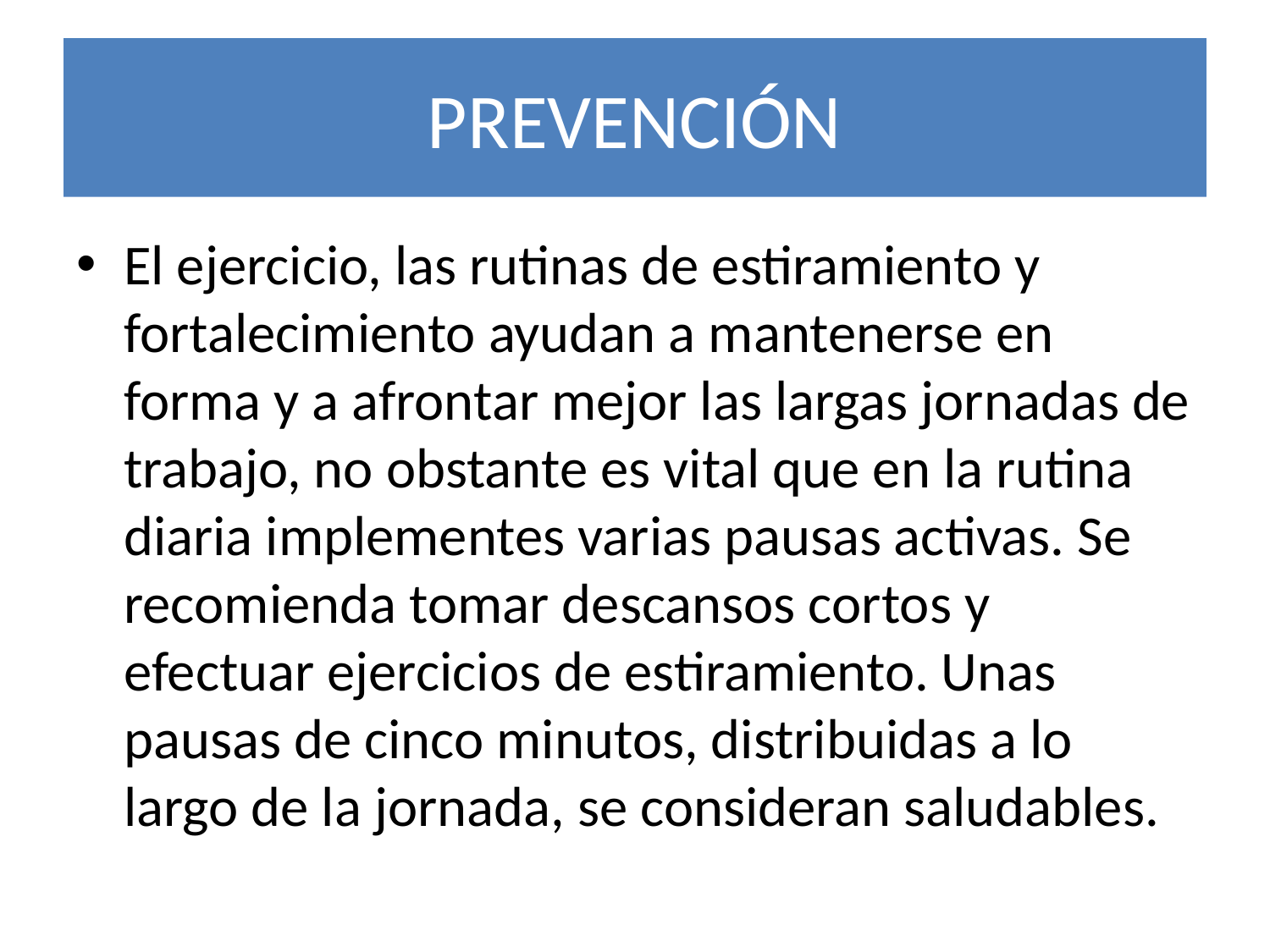

# PREVENCIÓN
El ejercicio, las rutinas de estiramiento y fortalecimiento ayudan a mantenerse en forma y a afrontar mejor las largas jornadas de trabajo, no obstante es vital que en la rutina diaria implementes varias pausas activas. Se recomienda tomar descansos cortos y efectuar ejercicios de estiramiento. Unas pausas de cinco minutos, distribuidas a lo largo de la jornada, se consideran saludables.